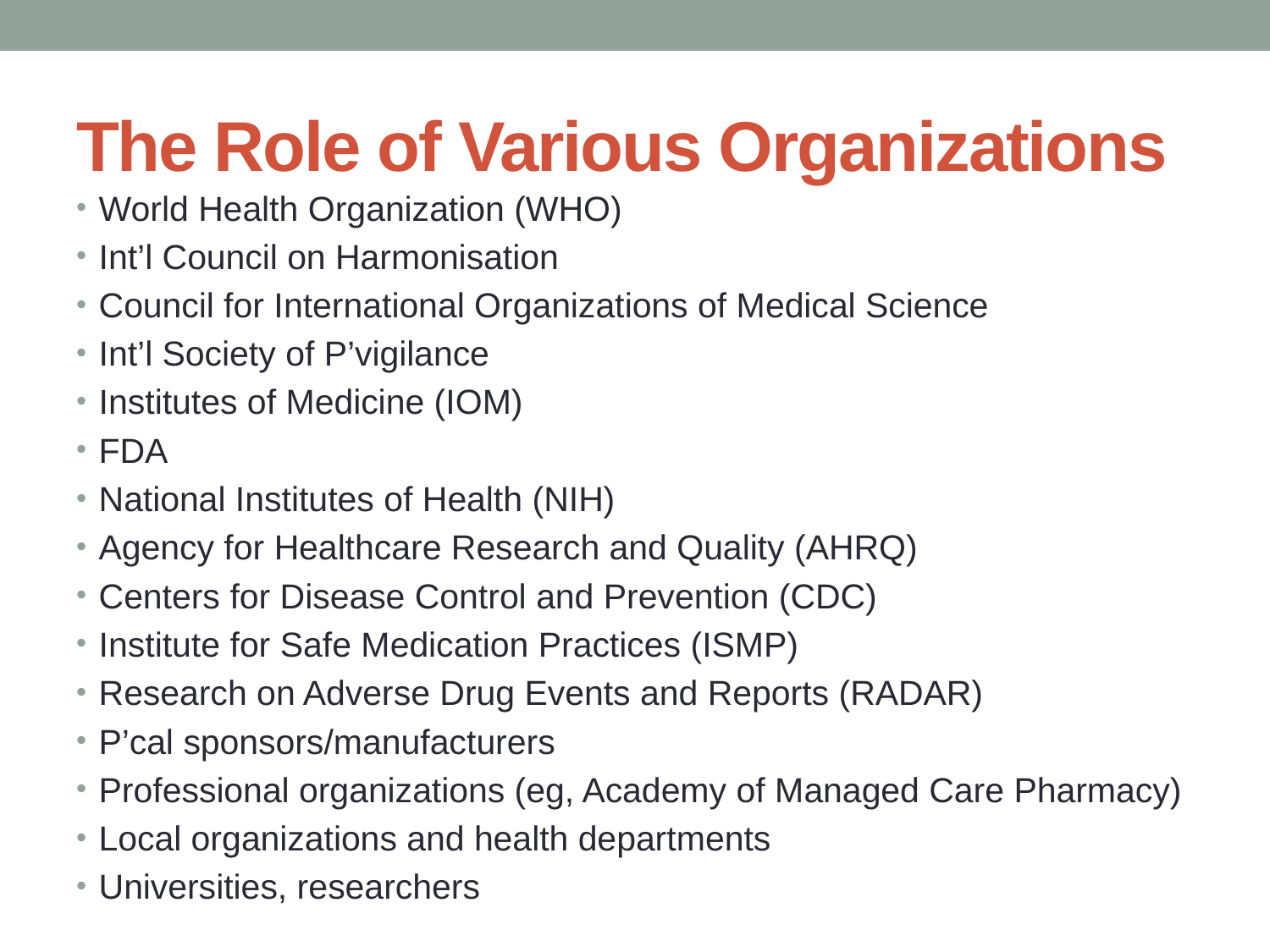

# The Role of Various Organizations
World Health Organization (WHO)
Int’l Council on Harmonisation
Council for International Organizations of Medical Science
Int’l Society of P’vigilance
Institutes of Medicine (IOM)
FDA
National Institutes of Health (NIH)
Agency for Healthcare Research and Quality (AHRQ)
Centers for Disease Control and Prevention (CDC)
Institute for Safe Medication Practices (ISMP)
Research on Adverse Drug Events and Reports (RADAR)
P’cal sponsors/manufacturers
Professional organizations (eg, Academy of Managed Care Pharmacy)
Local organizations and health departments
Universities, researchers